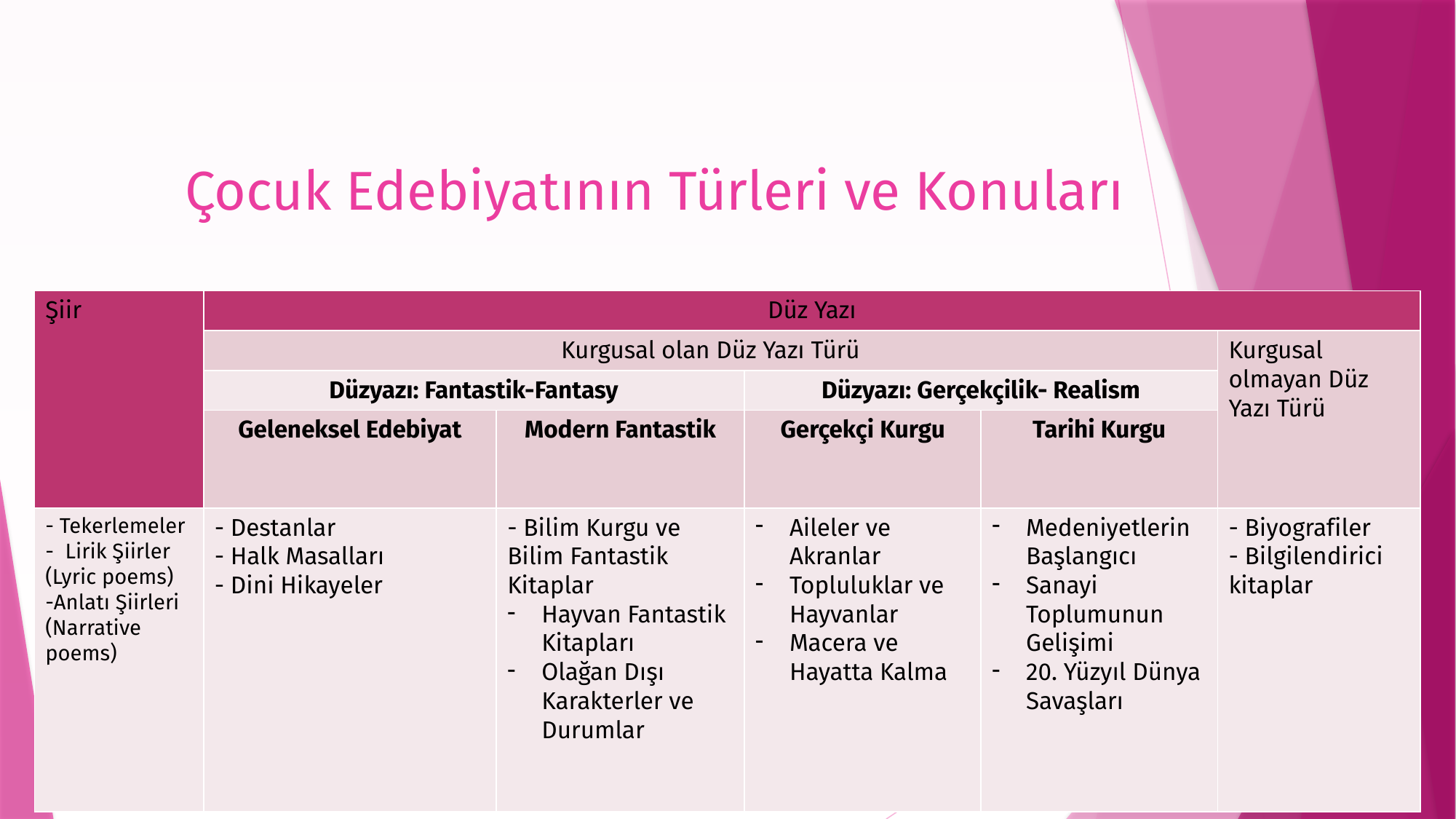

# Çocuk Edebiyatının Türleri ve Konuları
| Şiir | Düz Yazı |  |  |  |  |
| --- | --- | --- | --- | --- | --- |
|  | Kurgusal olan Düz Yazı Türü |  |  |  | Kurgusal olmayan Düz Yazı Türü |
|  | Düzyazı: Fantastik-Fantasy |  | Düzyazı: Gerçekçilik- Realism |  |  |
|  | Geleneksel Edebiyat | Modern Fantastik | Gerçekçi Kurgu | Tarihi Kurgu |  |
| - Tekerlemeler - Lirik Şiirler (Lyric poems) -Anlatı Şiirleri (Narrative poems) | - Destanlar - Halk Masalları - Dini Hikayeler | - Bilim Kurgu ve Bilim Fantastik Kitaplar Hayvan Fantastik Kitapları Olağan Dışı Karakterler ve Durumlar | Aileler ve Akranlar Topluluklar ve Hayvanlar Macera ve Hayatta Kalma | Medeniyetlerin Başlangıcı Sanayi Toplumunun Gelişimi 20. Yüzyıl Dünya Savaşları | - Biyografiler - Bilgilendirici kitaplar |